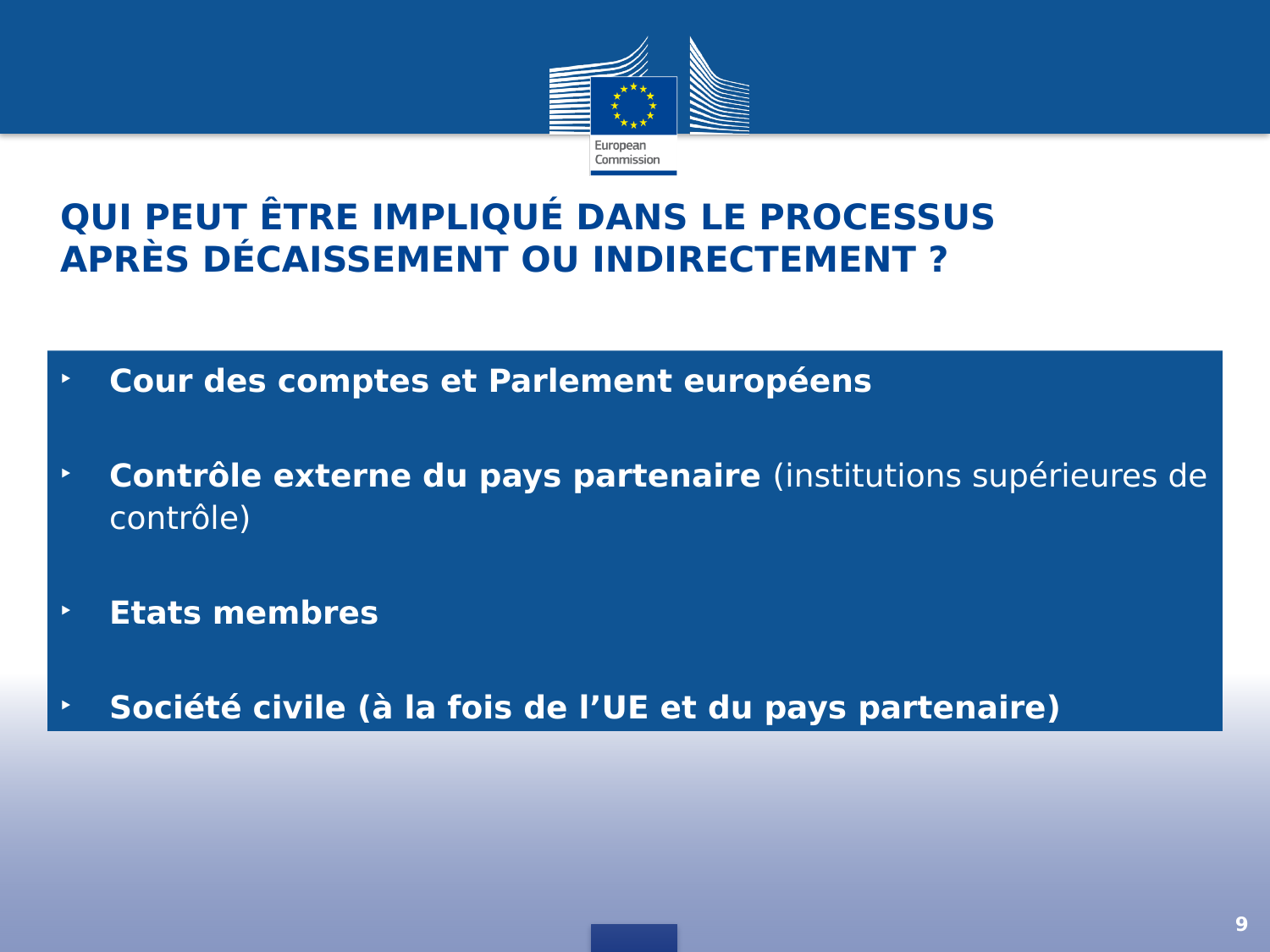

# QUI peut être impliqué dans le processus après décaissement ou indirectement ?
Cour des comptes et Parlement européens
Contrôle externe du pays partenaire (institutions supérieures de contrôle)
Etats membres
Société civile (à la fois de l’UE et du pays partenaire)

9